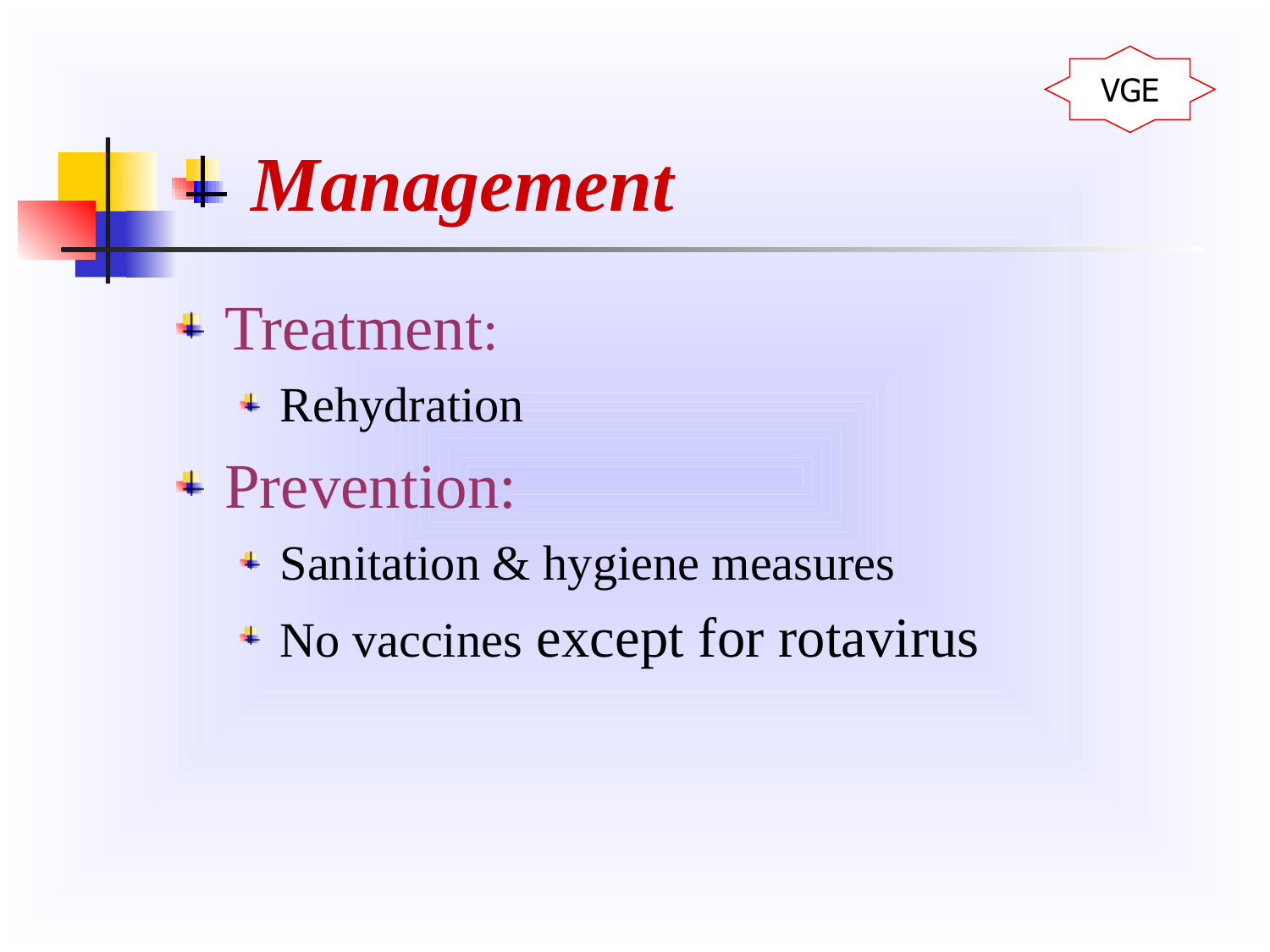

# Management
VGE
Treatment:
Rehydration
Prevention:
Sanitation & hygiene measures
No vaccines except for rotavirus